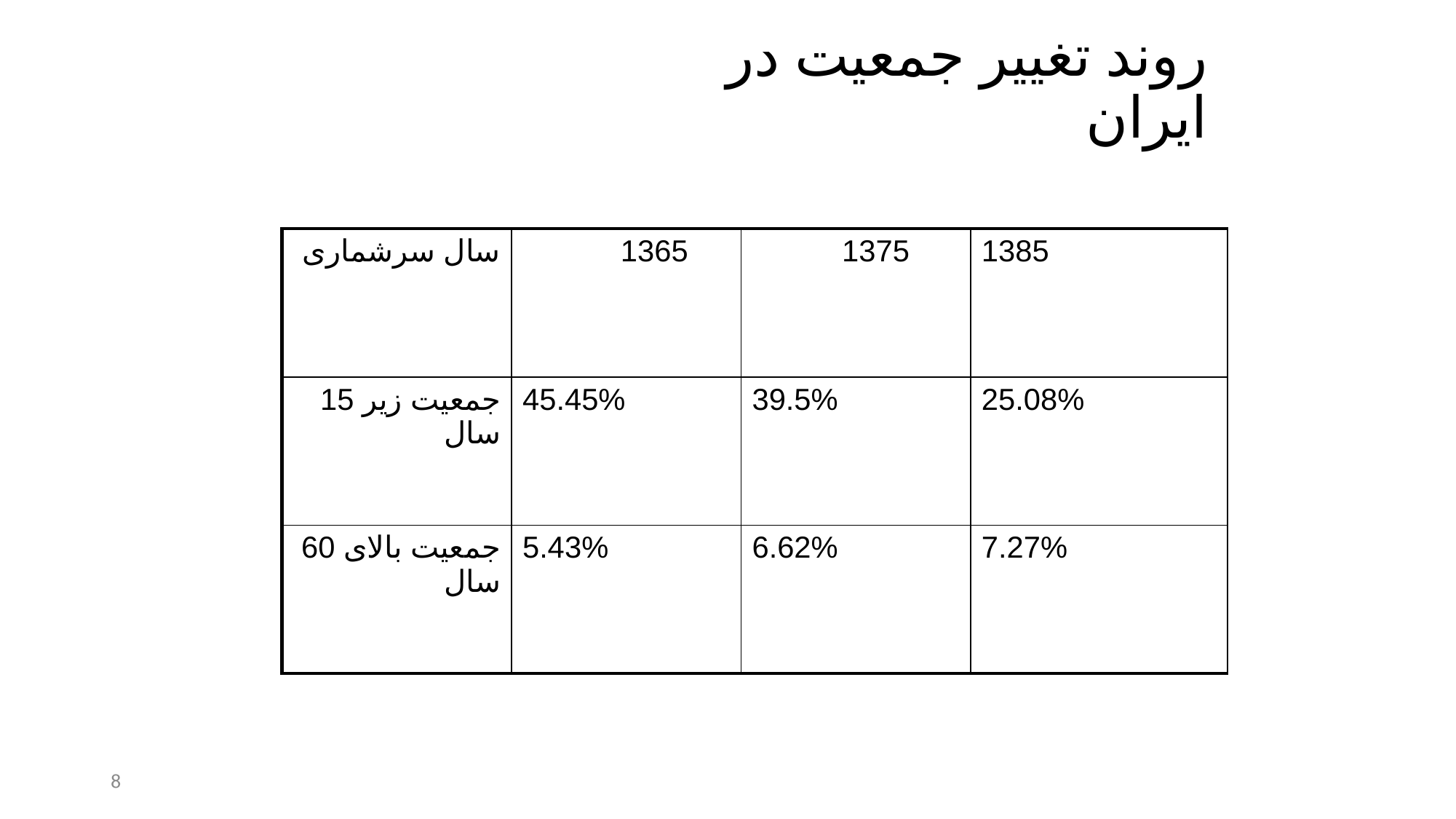

روند تغيير جمعيت در ايران
| سال سرشماری | 1365 | 1375 | 1385 |
| --- | --- | --- | --- |
| جمعیت زیر 15 سال | 45.45% | 39.5% | 25.08% |
| جمعیت بالای 60 سال | 5.43% | 6.62% | 7.27% |
8